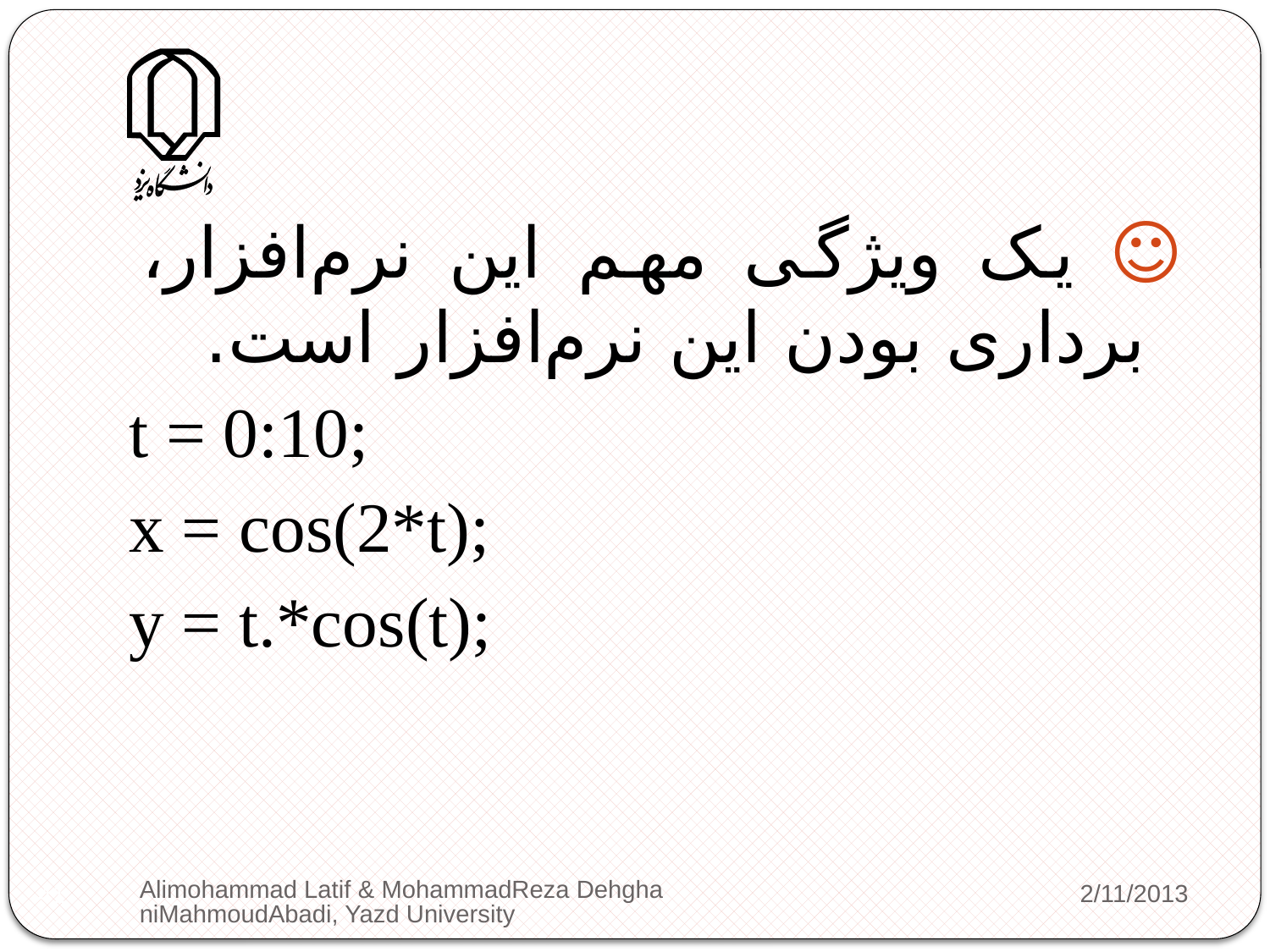

☺ یک ویژگی مهم این نرم‌افزار، برداری بودن این نرم‌افزار است.
t = 0:10;
x = cos(2*t);
y = t.*cos(t);

Alimohammad Latif & MohammadReza DehghaniMahmoudAbadi, Yazd University
2/11/2013
41